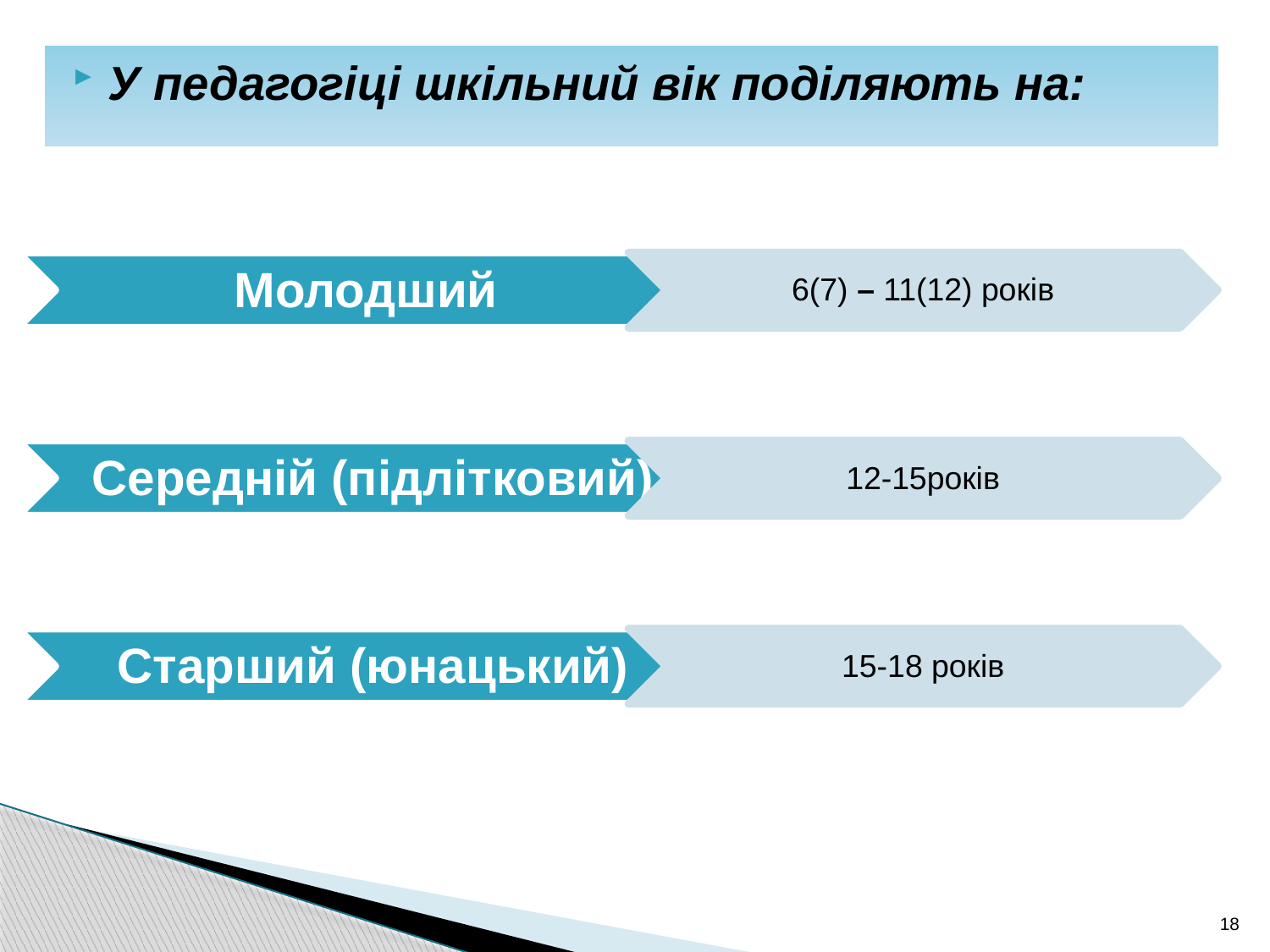

У педагогіці шкільний вік поділяють на:

Молодший
6(7) – 11(12) років
Середній (підлітковий)
12-15років
Старший (юнацький)
15-18 років
18